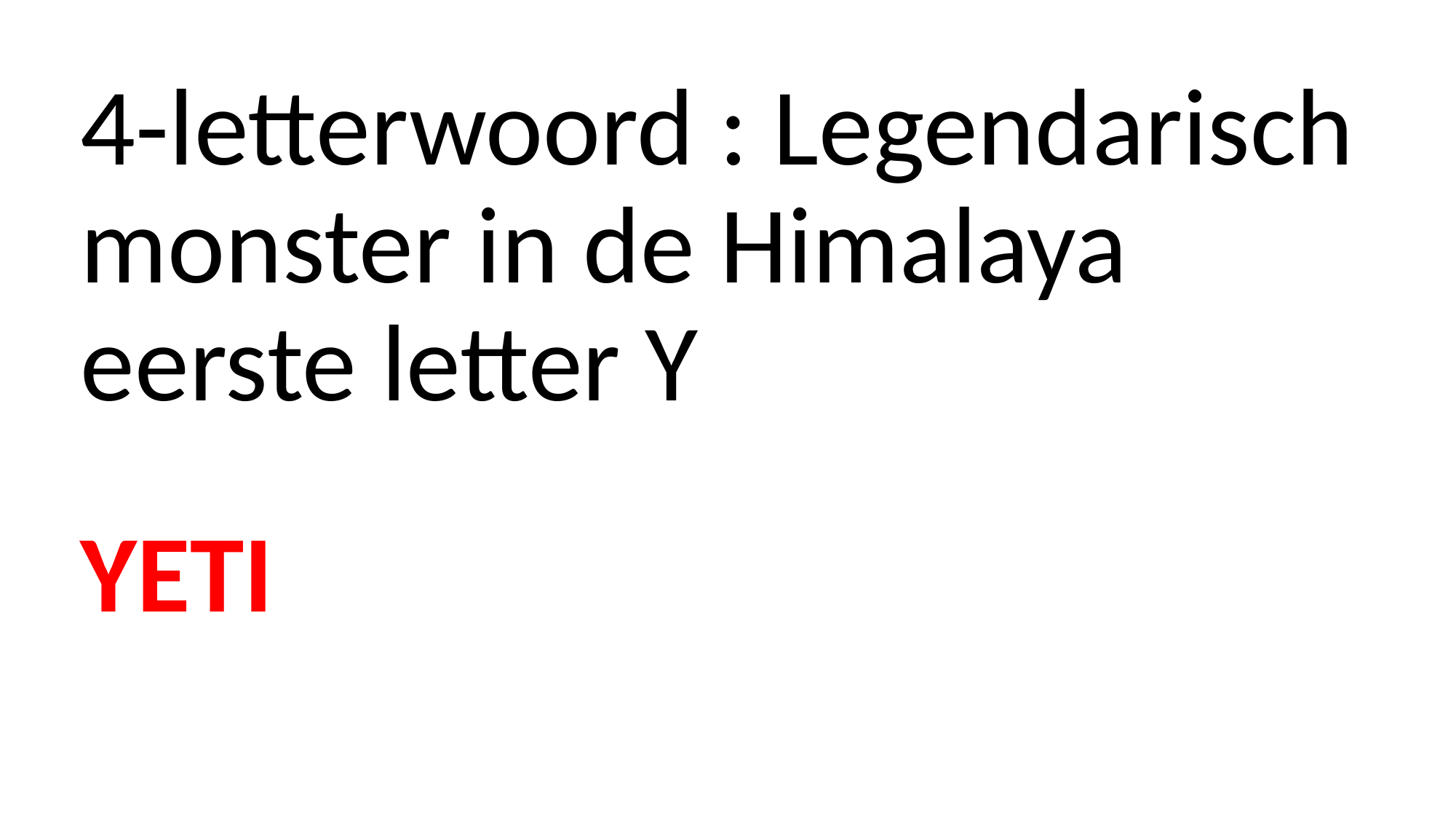

# 4-letterwoord : Legendarisch monster in de Himalaya eerste letter Y
YETI